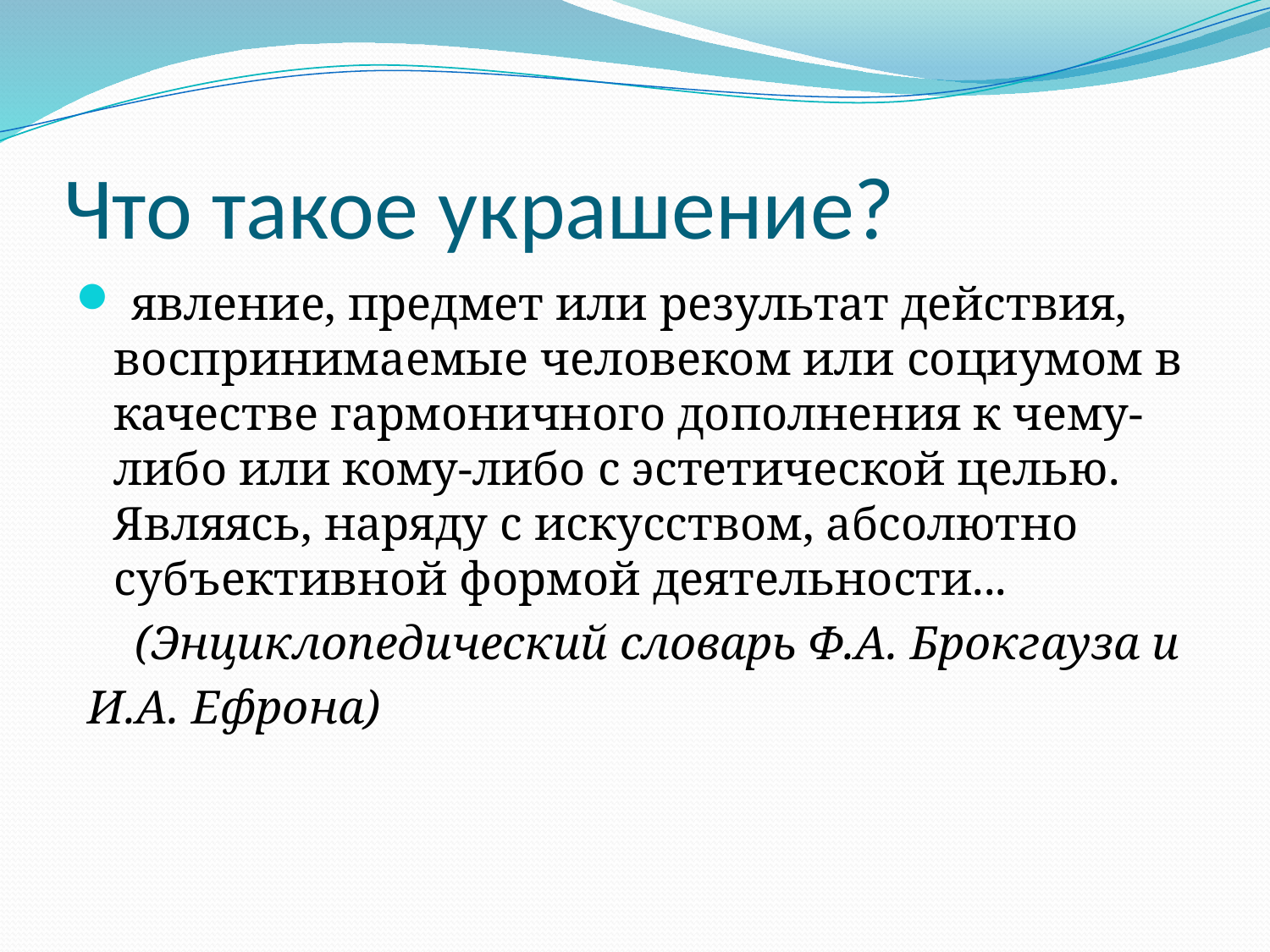

# Что такое украшение?
 явление, предмет или результат действия, воспринимаемые человеком или социумом в качестве гармоничного дополнения к чему-либо или кому-либо с эстетической целью. Являясь, наряду с искусством, абсолютно субъективной формой деятельности...
     (Энциклопедический словарь Ф.А. Брокгауза и
 И.А. Ефрона)